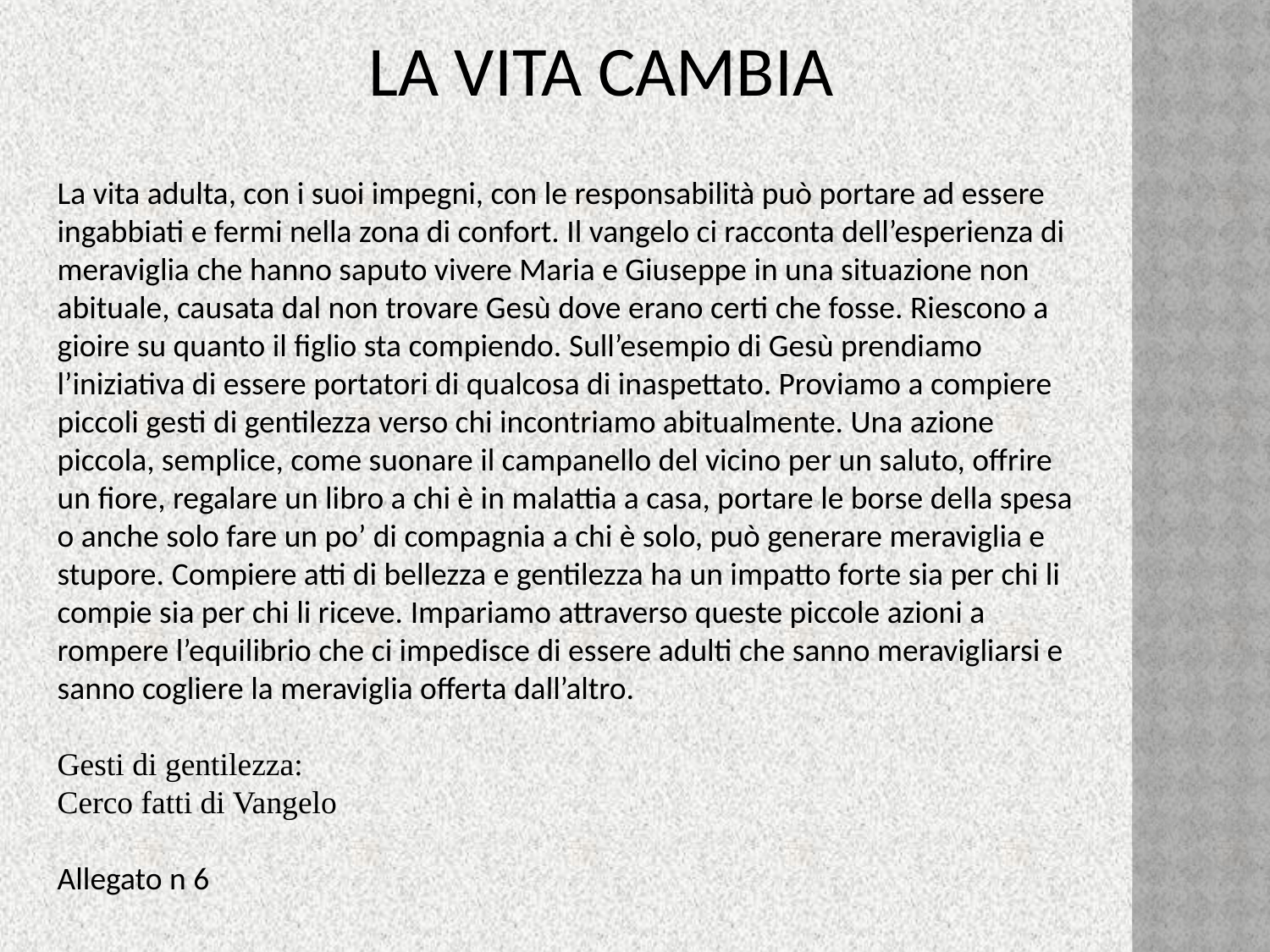

# La vita cambia
La vita adulta, con i suoi impegni, con le responsabilità può portare ad essere ingabbiati e fermi nella zona di confort. Il vangelo ci racconta dell’esperienza di meraviglia che hanno saputo vivere Maria e Giuseppe in una situazione non abituale, causata dal non trovare Gesù dove erano certi che fosse. Riescono a gioire su quanto il figlio sta compiendo. Sull’esempio di Gesù prendiamo l’iniziativa di essere portatori di qualcosa di inaspettato. Proviamo a compiere piccoli gesti di gentilezza verso chi incontriamo abitualmente. Una azione piccola, semplice, come suonare il campanello del vicino per un saluto, offrire un fiore, regalare un libro a chi è in malattia a casa, portare le borse della spesa o anche solo fare un po’ di compagnia a chi è solo, può generare meraviglia e stupore. Compiere atti di bellezza e gentilezza ha un impatto forte sia per chi li compie sia per chi li riceve. Impariamo attraverso queste piccole azioni a rompere l’equilibrio che ci impedisce di essere adulti che sanno meravigliarsi e sanno cogliere la meraviglia offerta dall’altro.

Gesti di gentilezza:
Cerco fatti di Vangelo

Allegato n 6